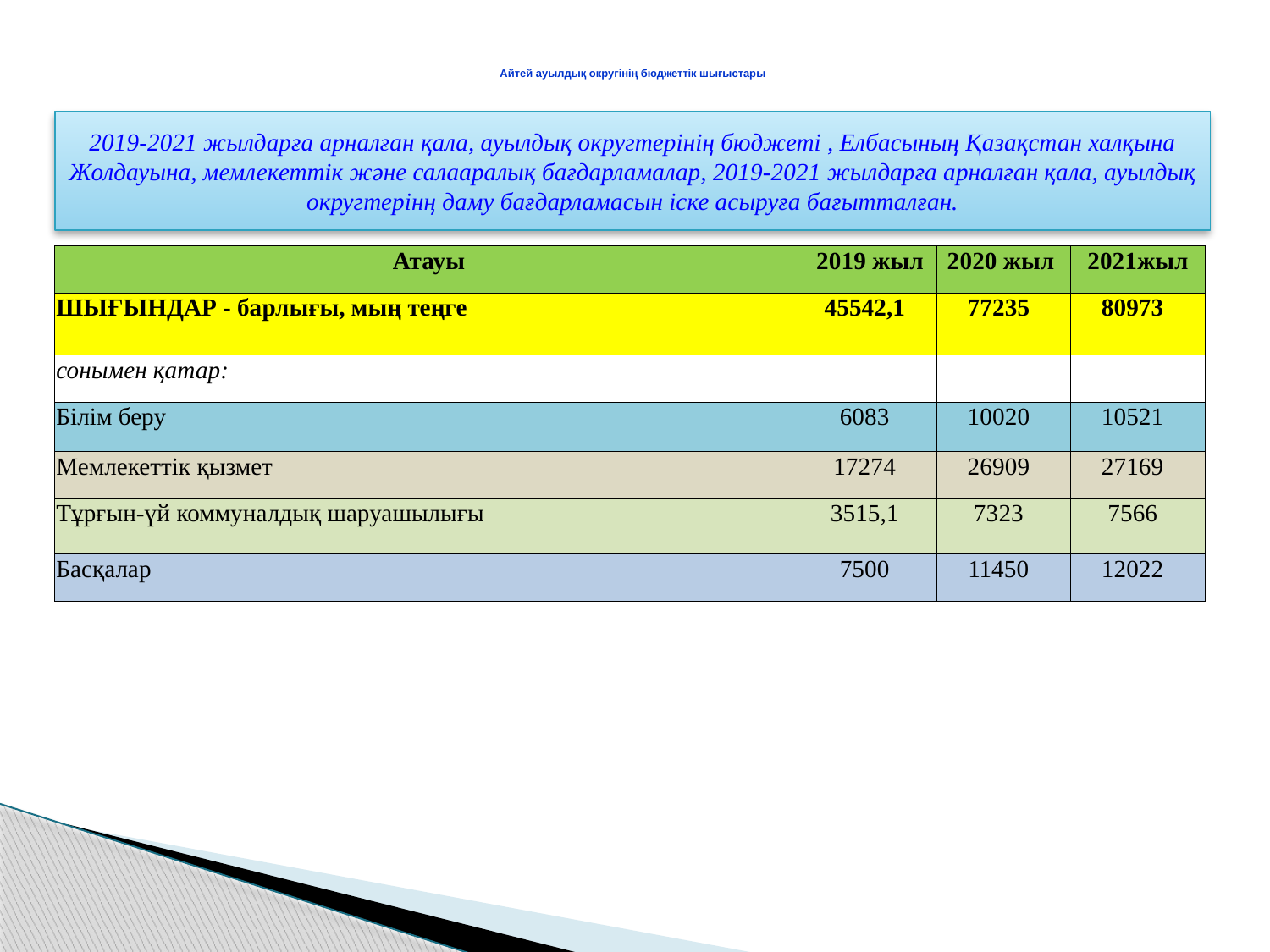

# Айтей ауылдық округінің бюджеттік шығыстары
2019-2021 жылдарға арналған қала, ауылдық округтерінің бюджеті , Елбасының Қазақстан халқына Жолдауына, мемлекеттік және салааралық бағдарламалар, 2019-2021 жылдарға арналған қала, ауылдық округтерінң даму бағдарламасын іске асыруға бағытталған.
| Атауы | 2019 жыл | 2020 жыл | 2021жыл |
| --- | --- | --- | --- |
| ШЫҒЫНДАР - барлығы, мың теңге | 45542,1 | 77235 | 80973 |
| сонымен қатар: |  |  |  |
| Білім беру | 6083 | 10020 | 10521 |
| Мемлекеттік қызмет | 17274 | 26909 | 27169 |
| Тұрғын-үй коммуналдық шаруашылығы | 3515,1 | 7323 | 7566 |
| Басқалар | 7500 | 11450 | 12022 |